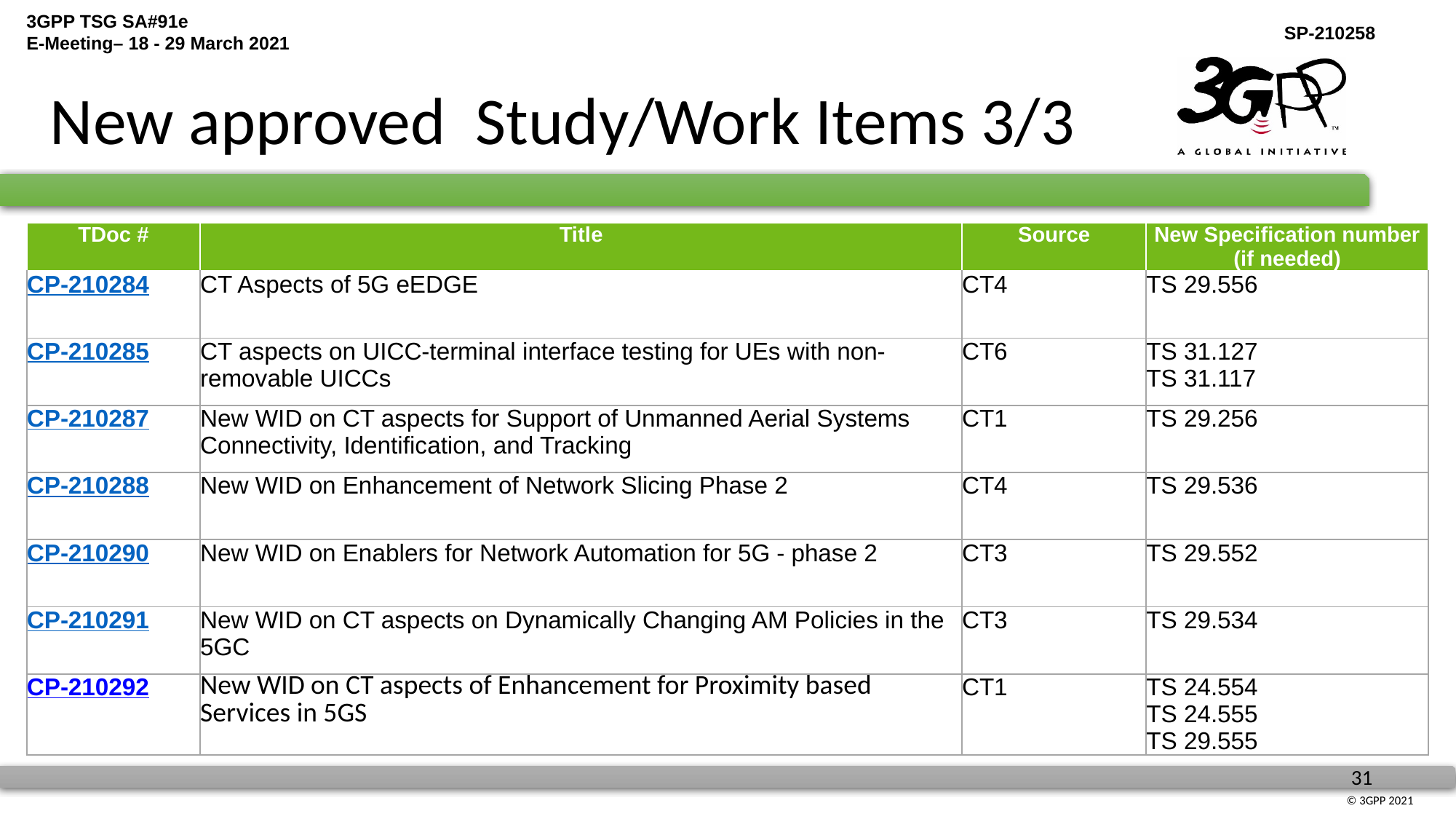

# New approved  Study/Work Items 3/3
| TDoc # | Title | Source | New Specification number (if needed) |
| --- | --- | --- | --- |
| CP-210284 | CT Aspects of 5G eEDGE | CT4 | TS 29.556 |
| CP-210285 | CT aspects on UICC-terminal interface testing for UEs with non-removable UICCs | CT6 | TS 31.127 TS 31.117 |
| CP-210287 | New WID on CT aspects for Support of Unmanned Aerial Systems Connectivity, Identification, and Tracking | CT1 | TS 29.256 |
| CP-210288 | New WID on Enhancement of Network Slicing Phase 2 | CT4 | TS 29.536 |
| CP-210290 | New WID on Enablers for Network Automation for 5G - phase 2 | CT3 | TS 29.552 |
| CP-210291 | New WID on CT aspects on Dynamically Changing AM Policies in the 5GC | CT3 | TS 29.534 |
| CP-210292 | New WID on CT aspects of Enhancement for Proximity based Services in 5GS | CT1 | TS 24.554 TS 24.555 TS 29.555 |